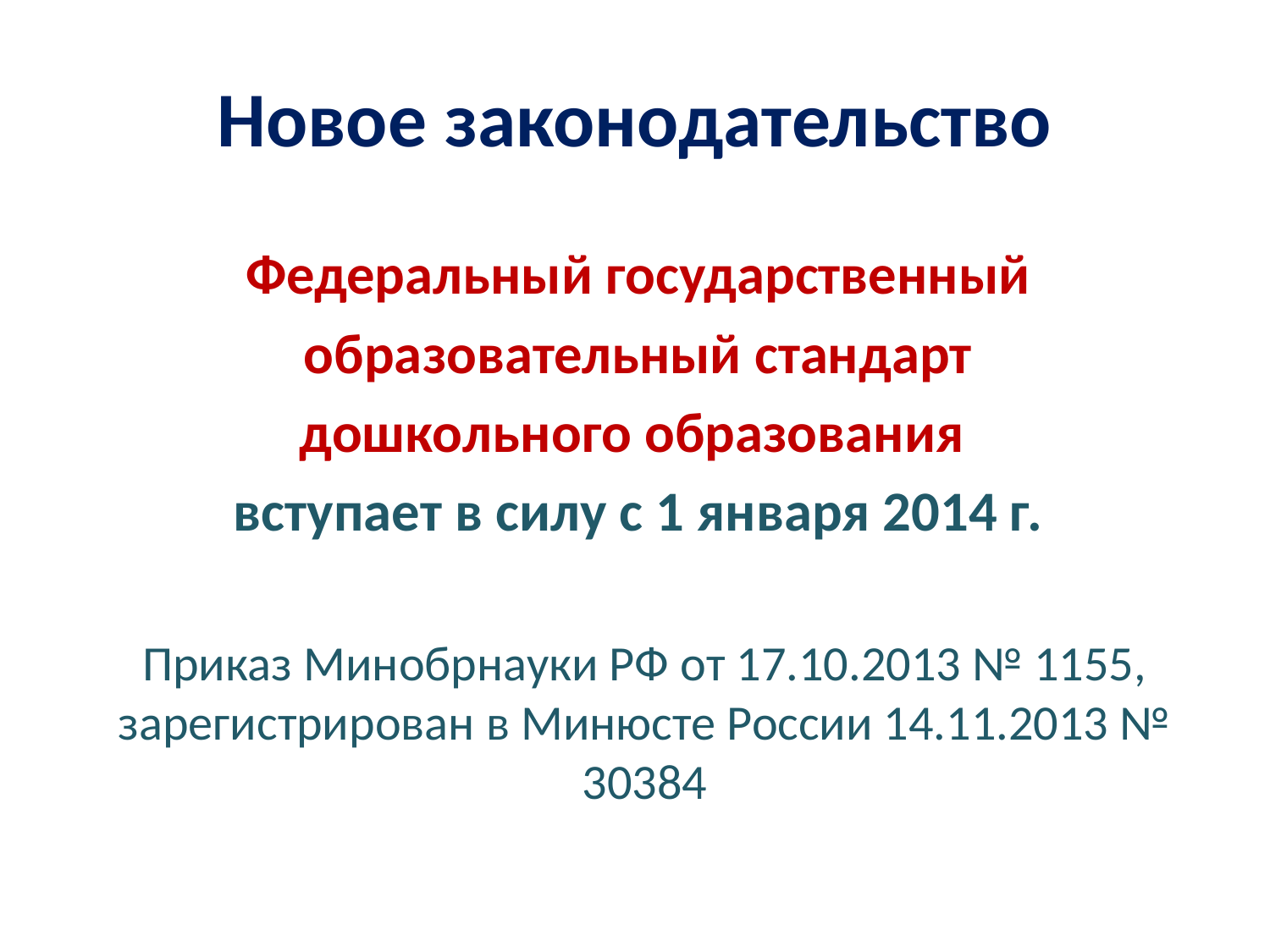

# Новое законодательство
Федеральный государственный
образовательный стандарт
дошкольного образования
вступает в силу с 1 января 2014 г.

Приказ Минобрнауки РФ от 17.10.2013 № 1155, зарегистрирован в Минюсте России 14.11.2013 № 30384